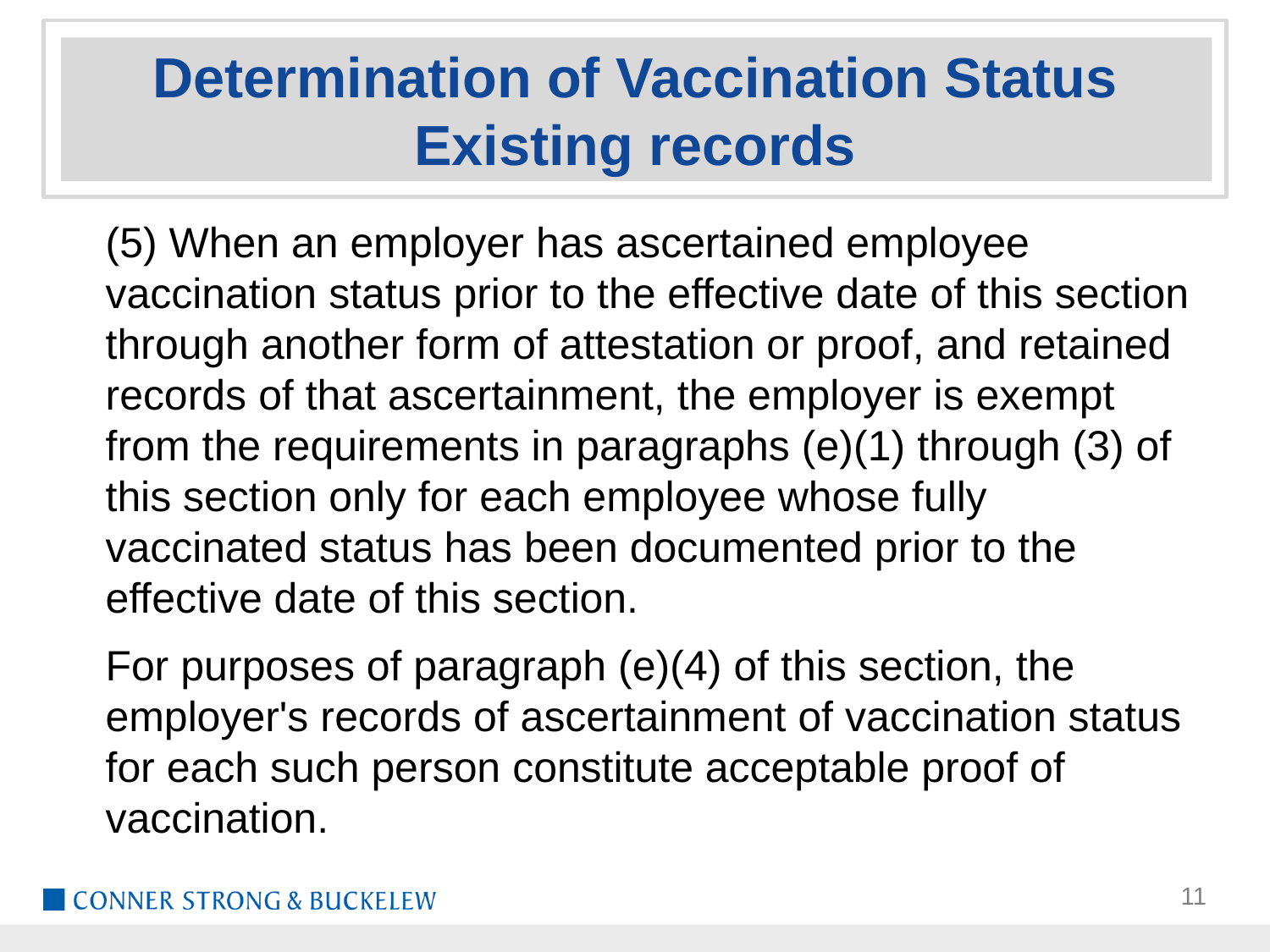

# Determination of Vaccination Status Existing records
(5) When an employer has ascertained employee vaccination status prior to the effective date of this section through another form of attestation or proof, and retained records of that ascertainment, the employer is exempt from the requirements in paragraphs (e)(1) through (3) of this section only for each employee whose fully vaccinated status has been documented prior to the effective date of this section.
For purposes of paragraph (e)(4) of this section, the employer's records of ascertainment of vaccination status for each such person constitute acceptable proof of vaccination.